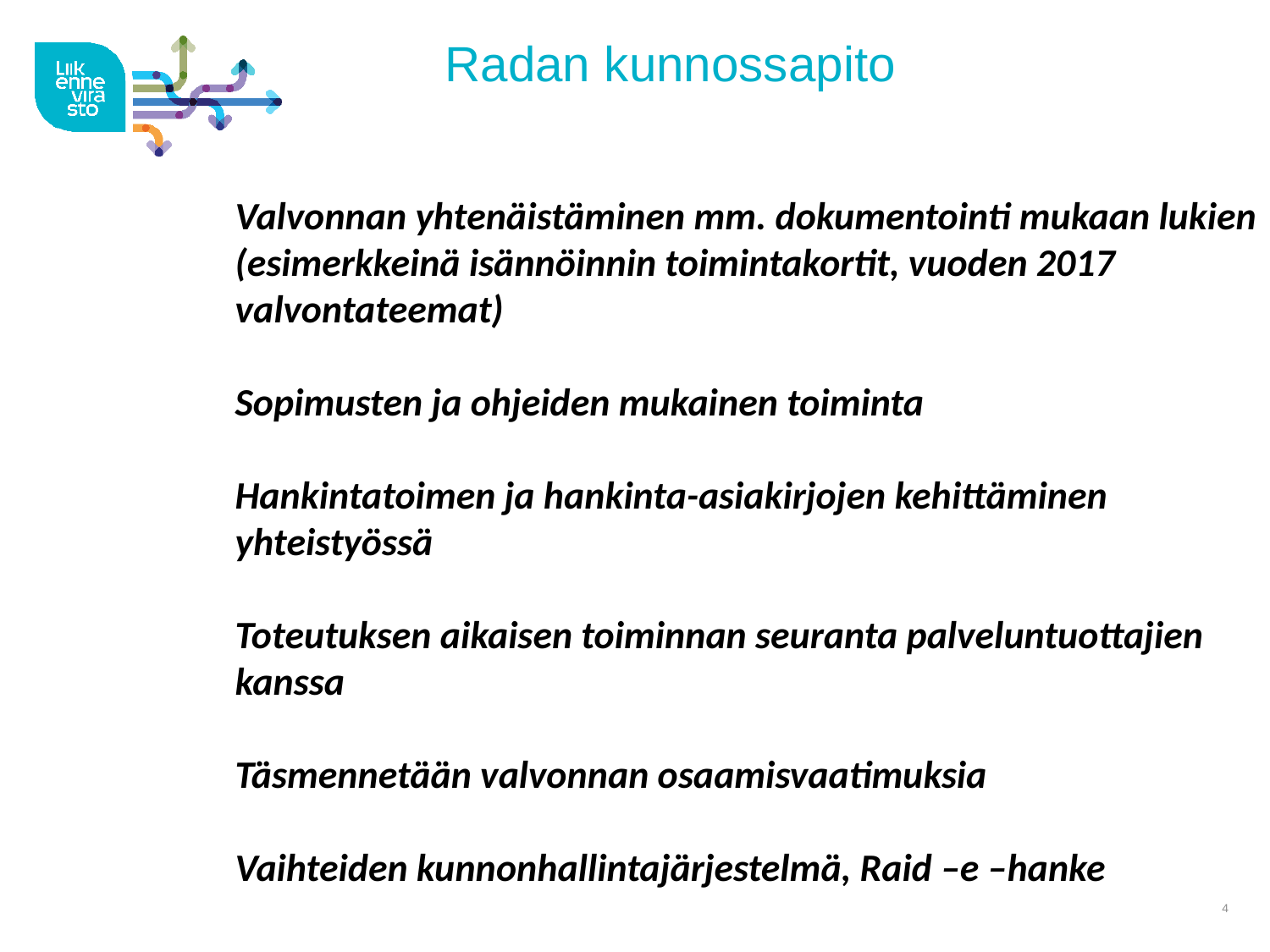

# Radan kunnossapito

Valvonnan yhtenäistäminen mm. dokumentointi mukaan lukien
(esimerkkeinä isännöinnin toimintakortit, vuoden 2017 valvontateemat)

Sopimusten ja ohjeiden mukainen toiminta

Hankintatoimen ja hankinta-asiakirjojen kehittäminen yhteistyössä

Toteutuksen aikaisen toiminnan seuranta palveluntuottajien kanssa

Täsmennetään valvonnan osaamisvaatimuksia

Vaihteiden kunnonhallintajärjestelmä, Raid –e –hanke

4